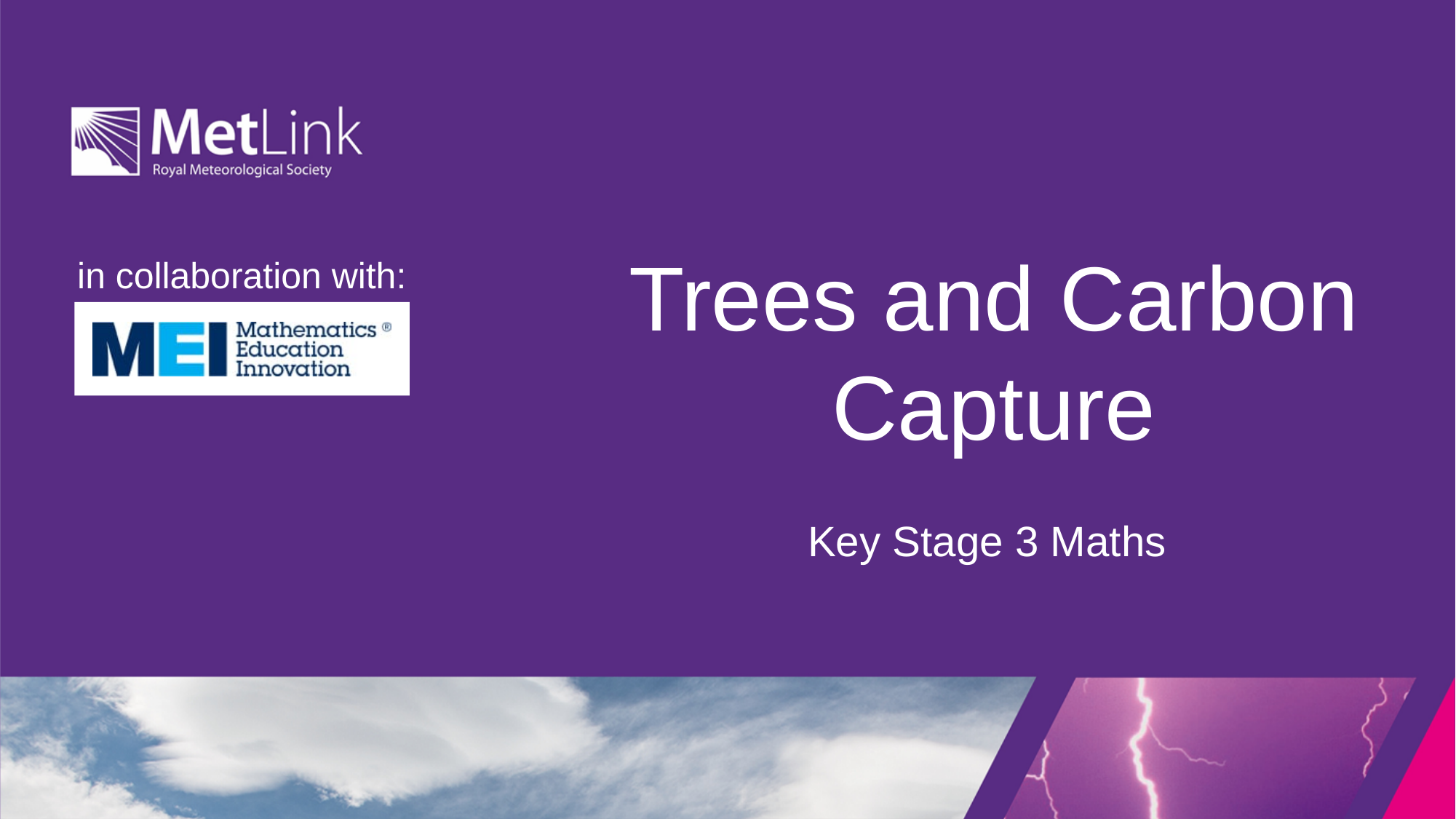

# Trees and Carbon Capture
Key Stage 3 Maths